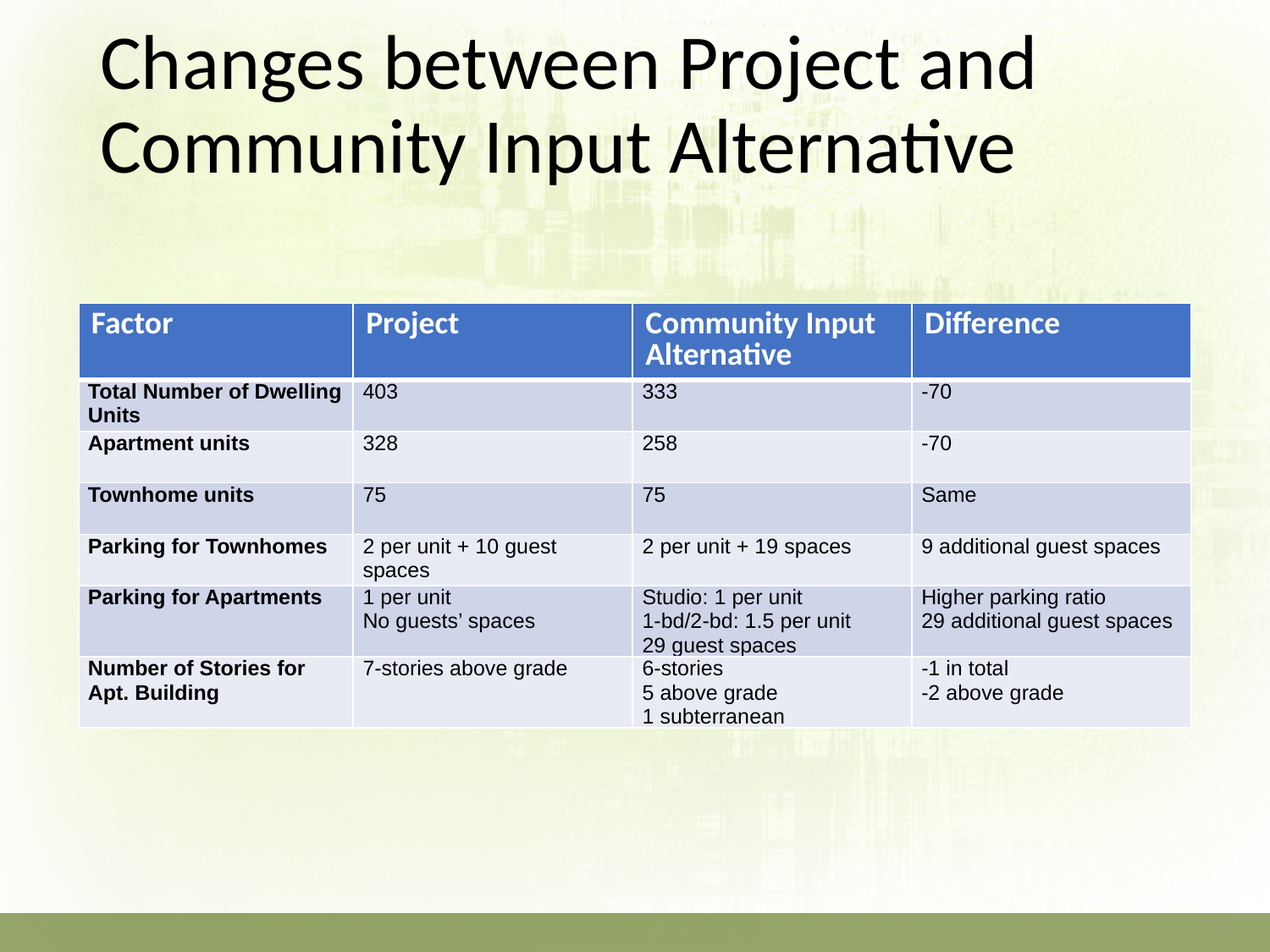

# Changes between Project and Community Input Alternative
| Factor | Project | Community Input Alternative | Difference |
| --- | --- | --- | --- |
| Total Number of Dwelling Units | 403 | 333 | -70 |
| Apartment units | 328 | 258 | -70 |
| Townhome units | 75 | 75 | Same |
| Parking for Townhomes | 2 per unit + 10 guest spaces | 2 per unit + 19 spaces | 9 additional guest spaces |
| Parking for Apartments | 1 per unit No guests’ spaces | Studio: 1 per unit 1-bd/2-bd: 1.5 per unit 29 guest spaces | Higher parking ratio 29 additional guest spaces |
| Number of Stories for Apt. Building | 7-stories above grade | 6-stories 5 above grade 1 subterranean | -1 in total -2 above grade |